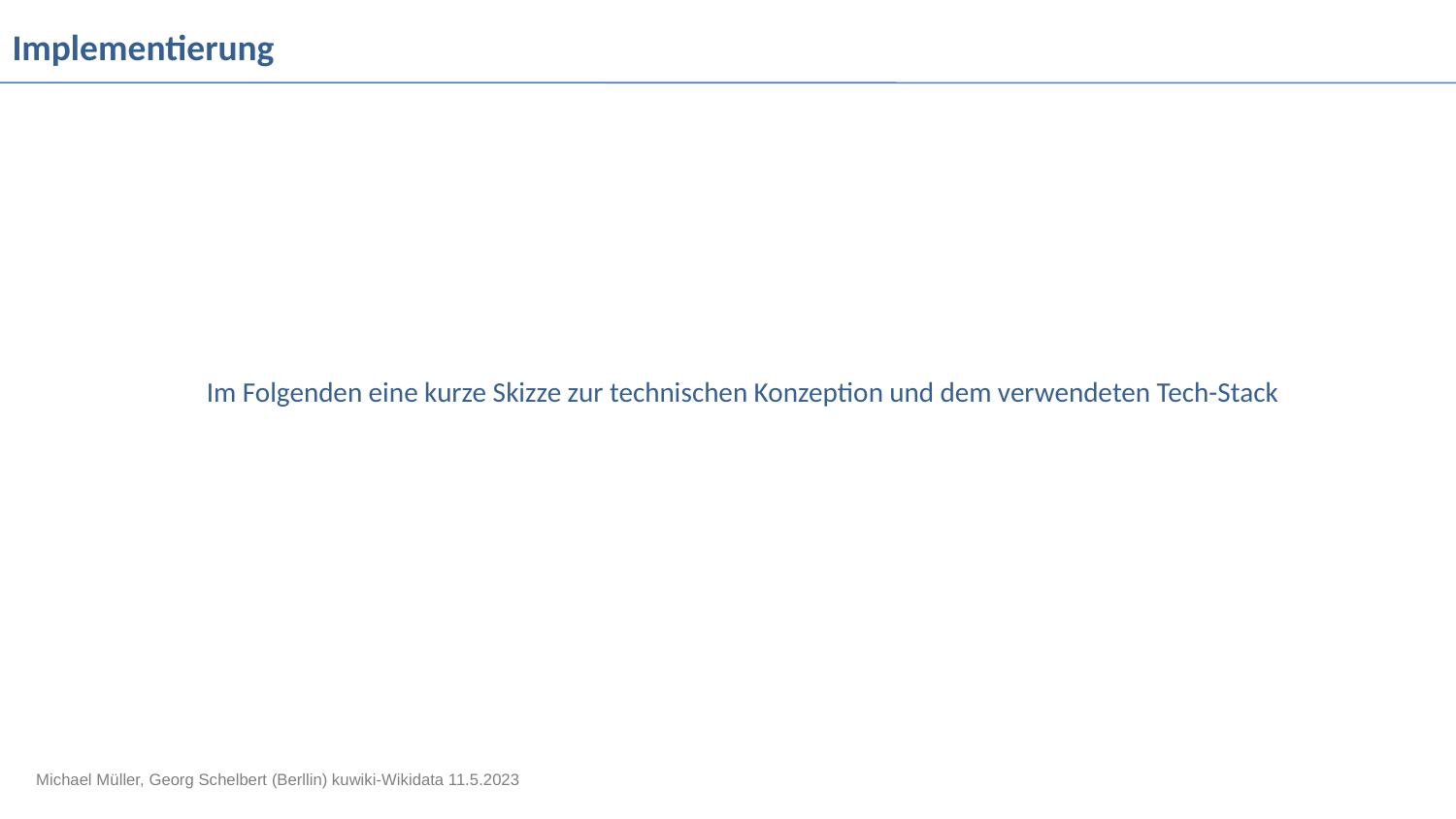

# Implementierung
Im Folgenden eine kurze Skizze zur technischen Konzeption und dem verwendeten Tech-Stack